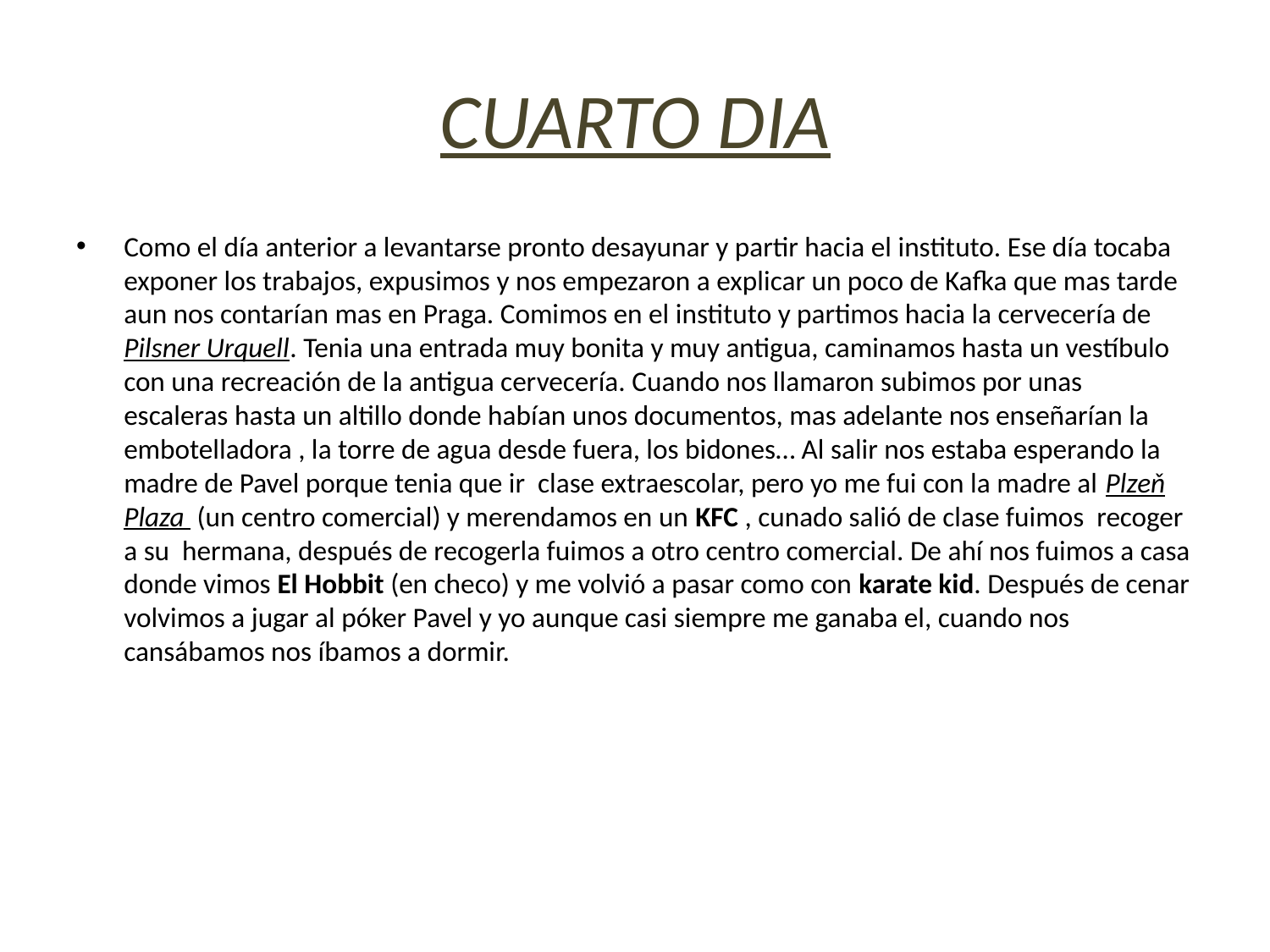

# CUARTO DIA
Como el día anterior a levantarse pronto desayunar y partir hacia el instituto. Ese día tocaba exponer los trabajos, expusimos y nos empezaron a explicar un poco de Kafka que mas tarde aun nos contarían mas en Praga. Comimos en el instituto y partimos hacia la cervecería de Pilsner Urquell. Tenia una entrada muy bonita y muy antigua, caminamos hasta un vestíbulo con una recreación de la antigua cervecería. Cuando nos llamaron subimos por unas escaleras hasta un altillo donde habían unos documentos, mas adelante nos enseñarían la embotelladora , la torre de agua desde fuera, los bidones… Al salir nos estaba esperando la madre de Pavel porque tenia que ir  clase extraescolar, pero yo me fui con la madre al Plzeň Plaza  (un centro comercial) y merendamos en un KFC , cunado salió de clase fuimos  recoger a su  hermana, después de recogerla fuimos a otro centro comercial. De ahí nos fuimos a casa donde vimos El Hobbit (en checo) y me volvió a pasar como con karate kid. Después de cenar volvimos a jugar al póker Pavel y yo aunque casi siempre me ganaba el, cuando nos cansábamos nos íbamos a dormir.